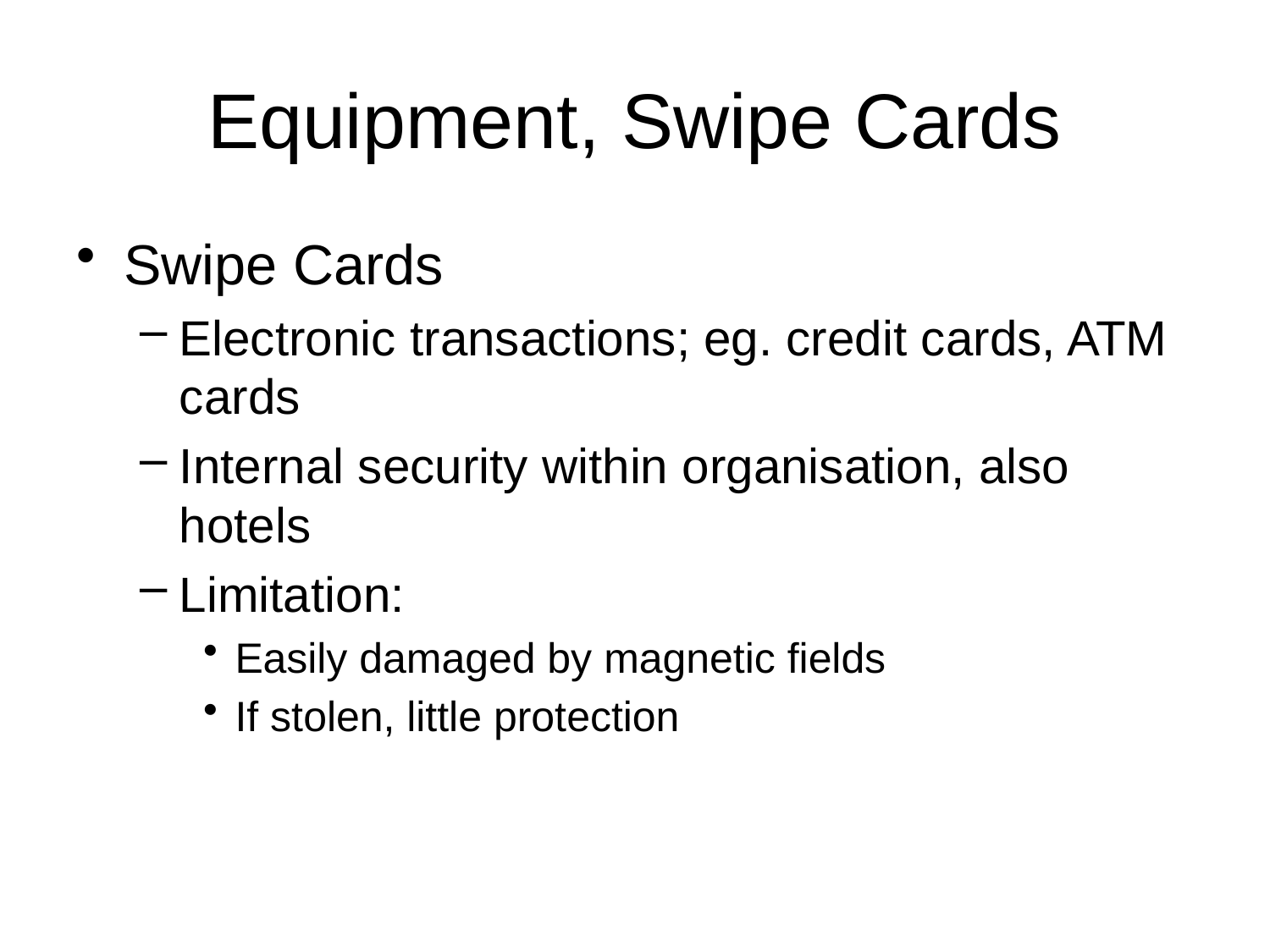

# Equipment, Swipe Cards
Swipe Cards
Electronic transactions; eg. credit cards, ATM cards
Internal security within organisation, also hotels
Limitation:
Easily damaged by magnetic fields
If stolen, little protection